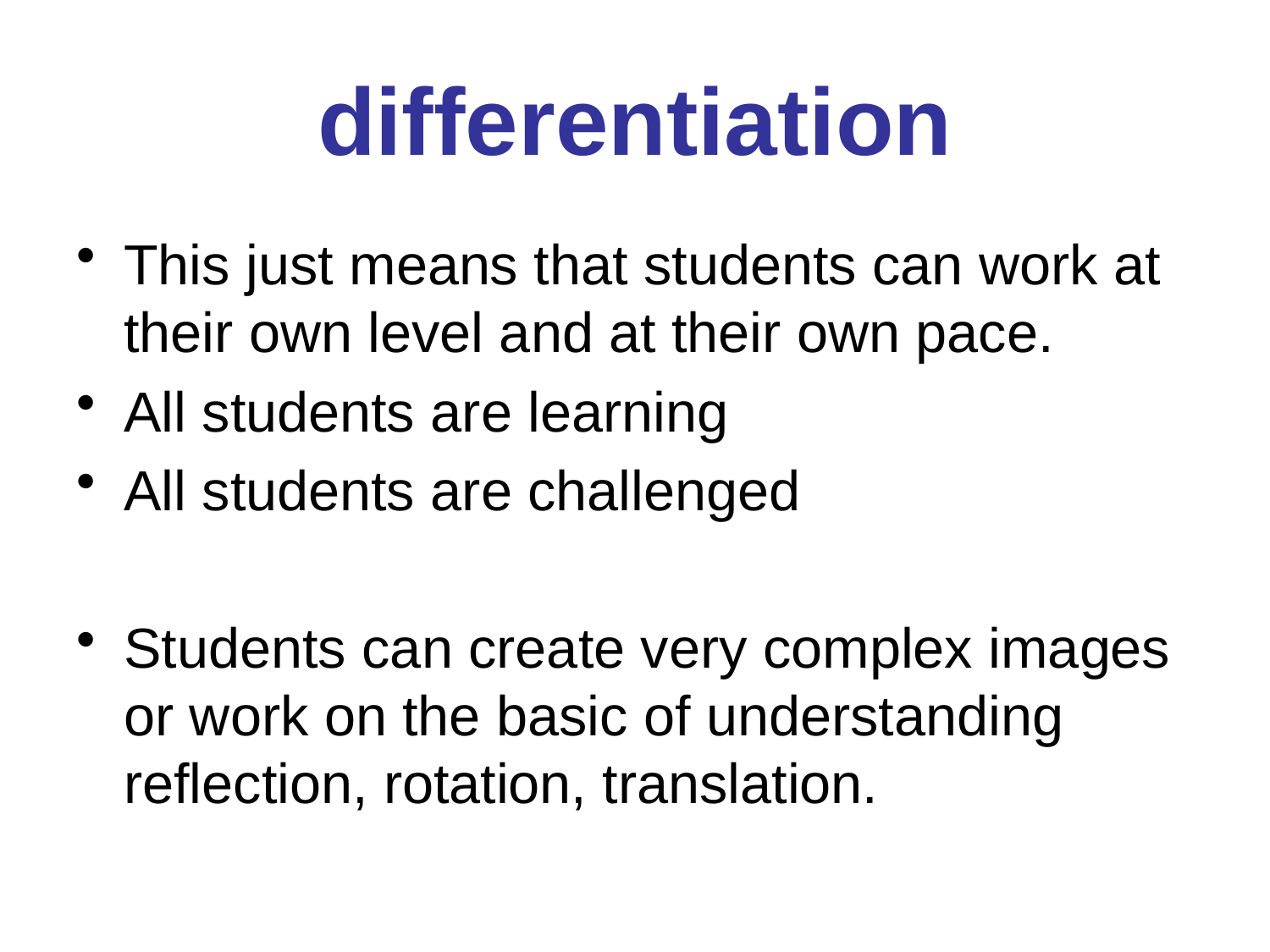

# differentiation
This just means that students can work at their own level and at their own pace.
All students are learning
All students are challenged

Students can create very complex images or work on the basic of understanding reflection, rotation, translation.